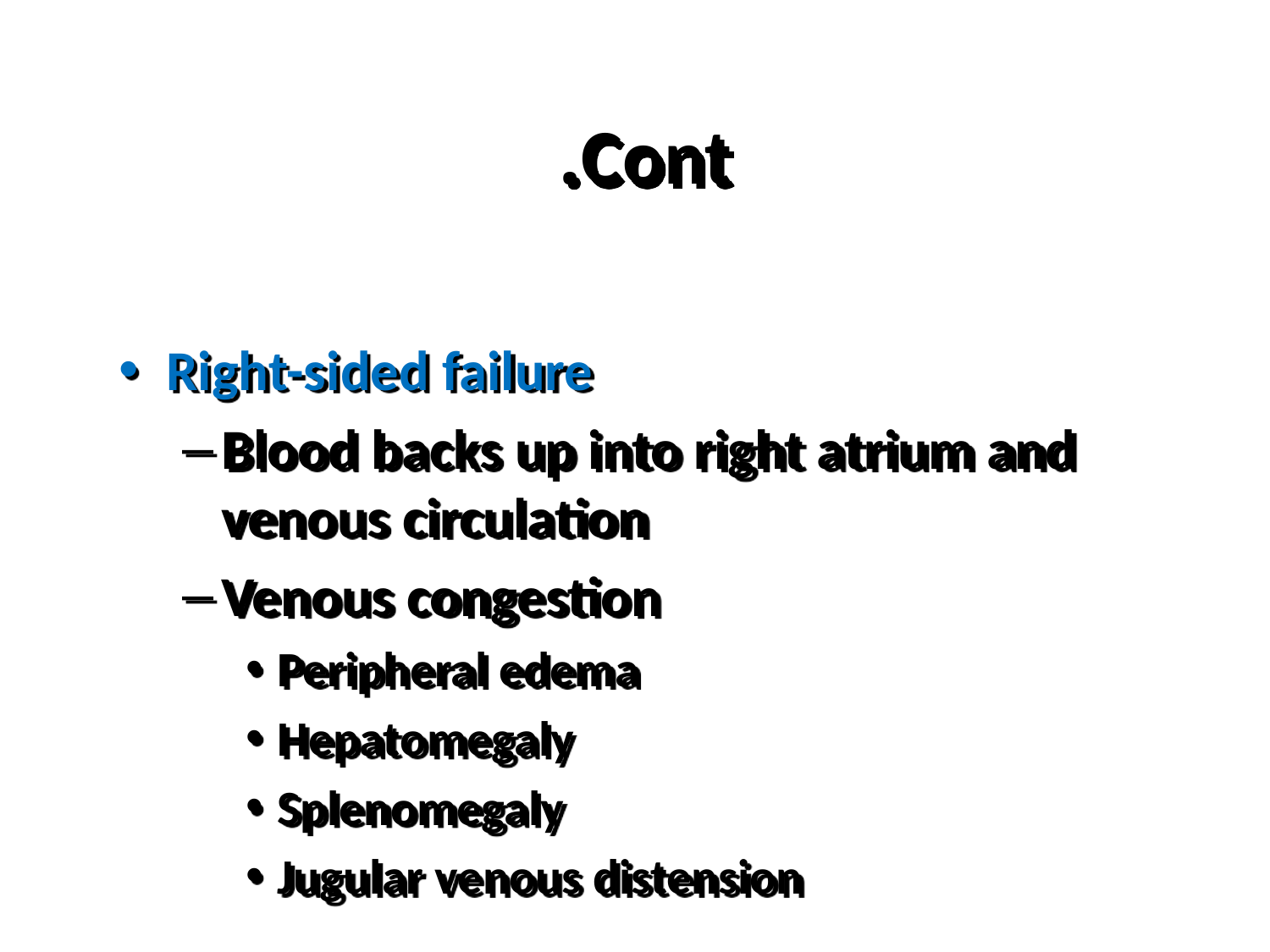

# Cont.
Right-sided failure
Blood backs up into right atrium and venous circulation
Venous congestion
Peripheral edema
Hepatomegaly
Splenomegaly
Jugular venous distension